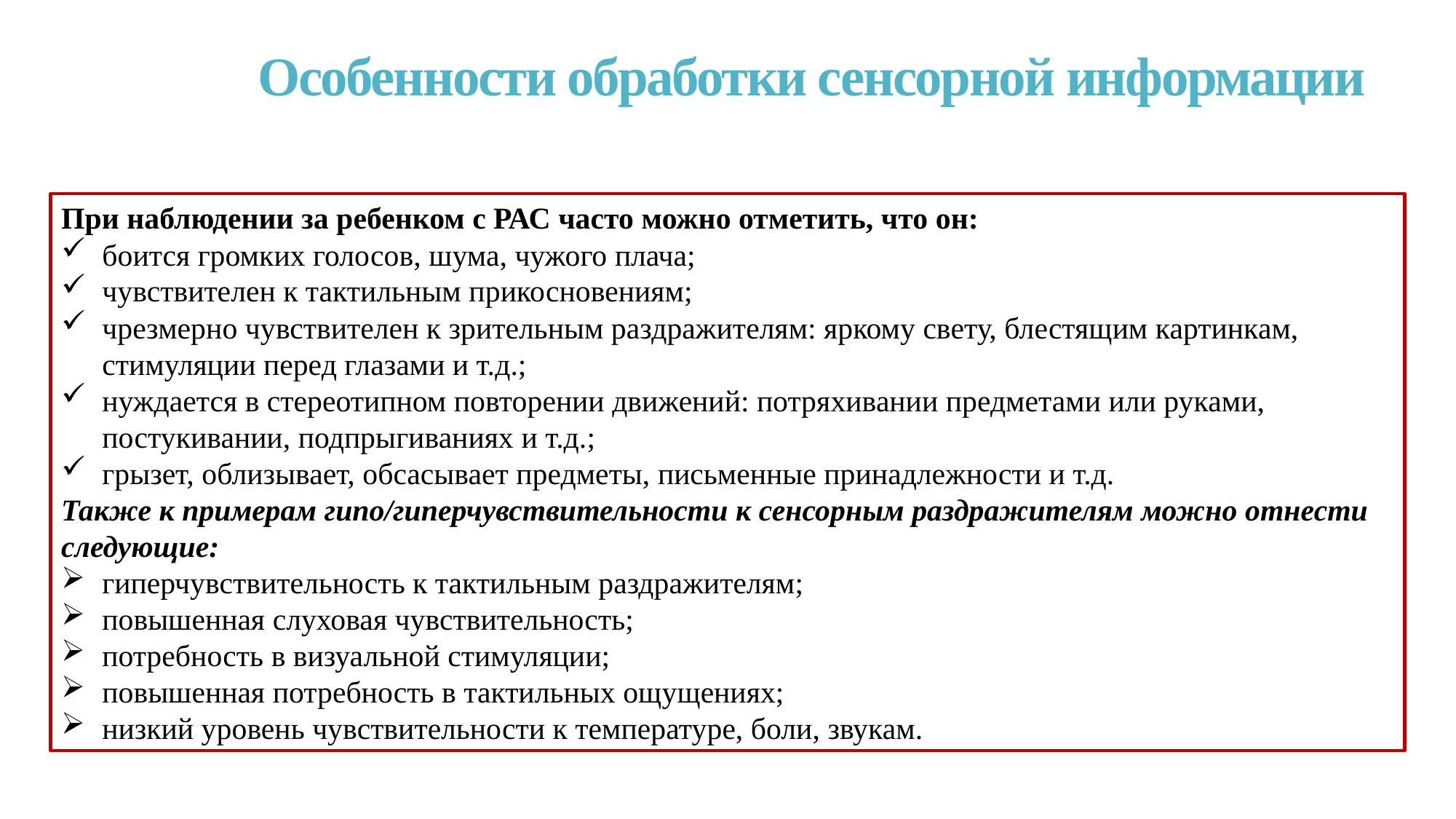

# Особенности обработки сенсорной информации
При наблюдении за ребенком с РАС часто можно отметить, что он:
боится громких голосов, шума, чужого плача;
чувствителен к тактильным прикосновениям;
чрезмерно чувствителен к зрительным раздражителям: яркому свету, блестящим картинкам, стимуляции перед глазами и т.д.;
нуждается в стереотипном повторении движений: потряхивании предметами или руками, постукивании, подпрыгиваниях и т.д.;
грызет, облизывает, обсасывает предметы, письменные принадлежности и т.д.
Также к примерам гипо/гиперчувствительности к сенсорным раздражителям можно отнести следующие:
гиперчувствительность к тактильным раздражителям;
повышенная слуховая чувствительность;
потребность в визуальной стимуляции;
повышенная потребность в тактильных ощущениях;
низкий уровень чувствительности к температуре, боли, звукам.